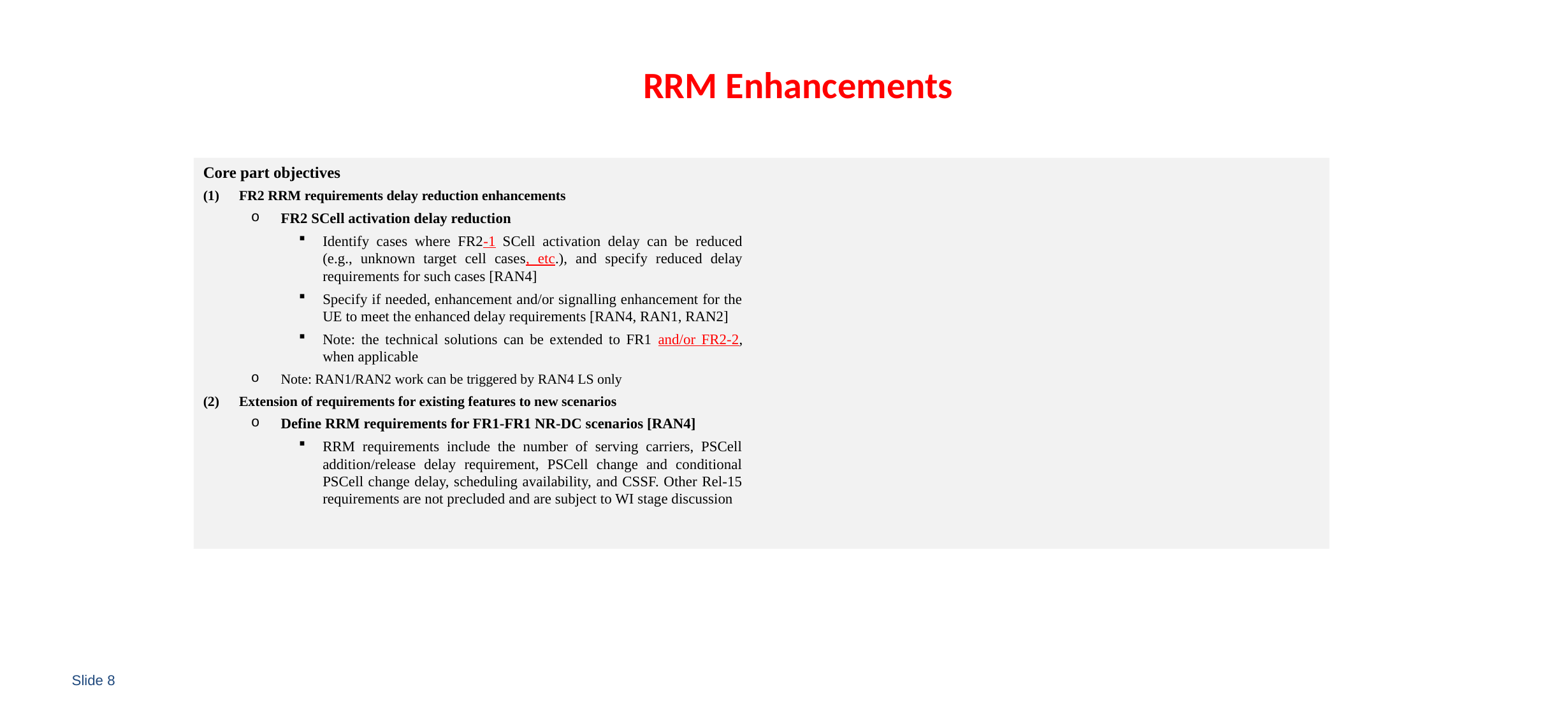

# RRM Enhancements
Core part objectives
FR2 RRM requirements delay reduction enhancements
FR2 SCell activation delay reduction
Identify cases where FR2-1 SCell activation delay can be reduced (e.g., unknown target cell cases, etc.), and specify reduced delay requirements for such cases [RAN4]
Specify if needed, enhancement and/or signalling enhancement for the UE to meet the enhanced delay requirements [RAN4, RAN1, RAN2]
Note: the technical solutions can be extended to FR1 and/or FR2-2, when applicable
Note: RAN1/RAN2 work can be triggered by RAN4 LS only
Extension of requirements for existing features to new scenarios
Define RRM requirements for FR1-FR1 NR-DC scenarios [RAN4]
RRM requirements include the number of serving carriers, PSCell addition/release delay requirement, PSCell change and conditional PSCell change delay, scheduling availability, and CSSF. Other Rel-15 requirements are not precluded and are subject to WI stage discussion

8